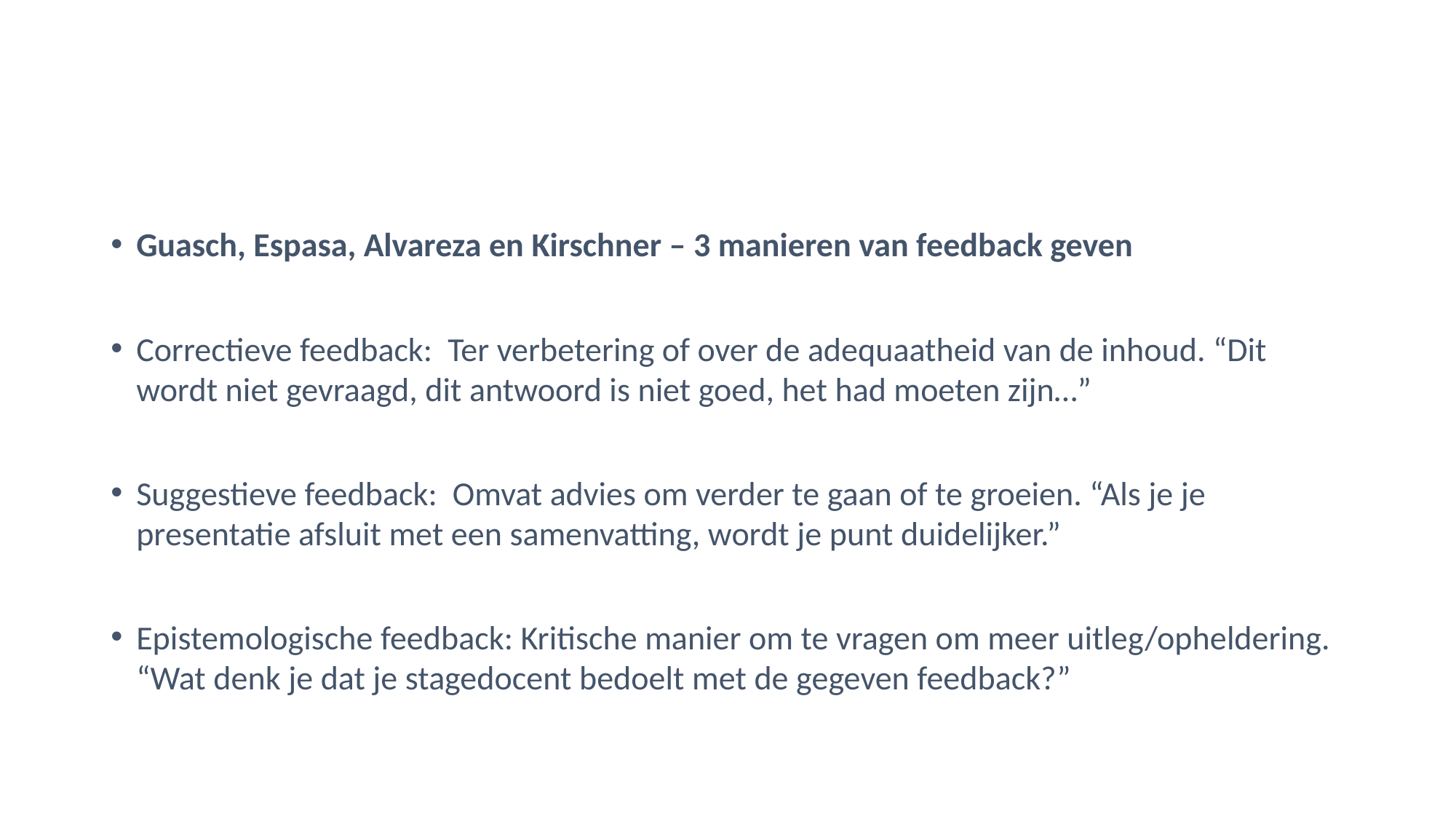

#
Guasch, Espasa, Alvareza en Kirschner – 3 manieren van feedback geven

Correctieve feedback:  Ter verbetering of over de adequaatheid van de inhoud. “Dit wordt niet gevraagd, dit antwoord is niet goed, het had moeten zijn…”

Suggestieve feedback:  Omvat advies om verder te gaan of te groeien. “Als je je presentatie afsluit met een samenvatting, wordt je punt duidelijker.”

Epistemologische feedback: Kritische manier om te vragen om meer uitleg/opheldering. “Wat denk je dat je stagedocent bedoelt met de gegeven feedback?”